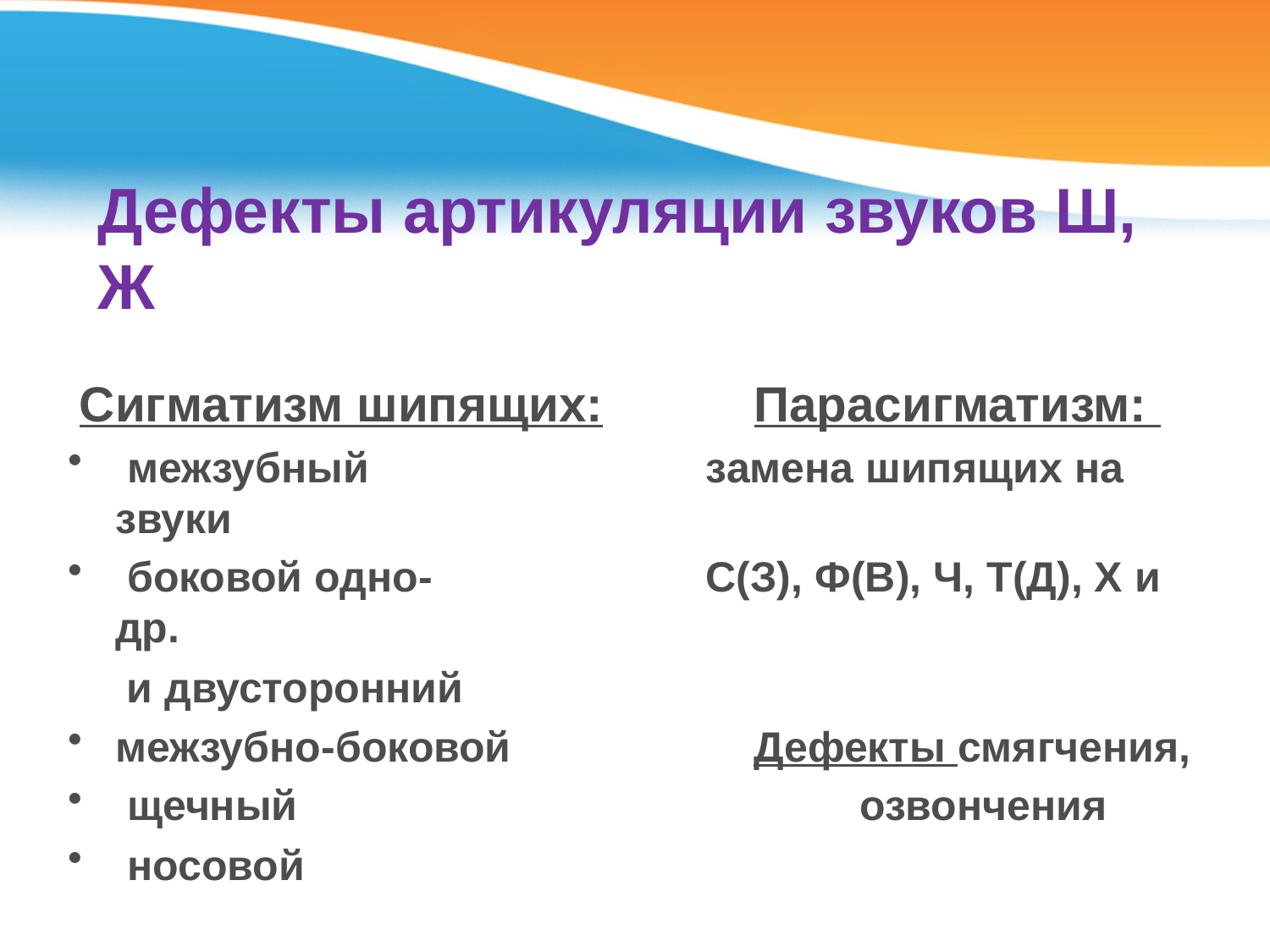

# Дефекты артикуляции звуков Ш, Ж
 Сигматизм шипящих:           Парасигматизм:
 межзубный		       замена шипящих на звуки
 боковой одно-	     	       С(З), Ф(В), Ч, Т(Д), Х и др.
     и двусторонний
межзубно-боковой	           Дефекты смягчения,
 щечный			                    озвончения
 носовой